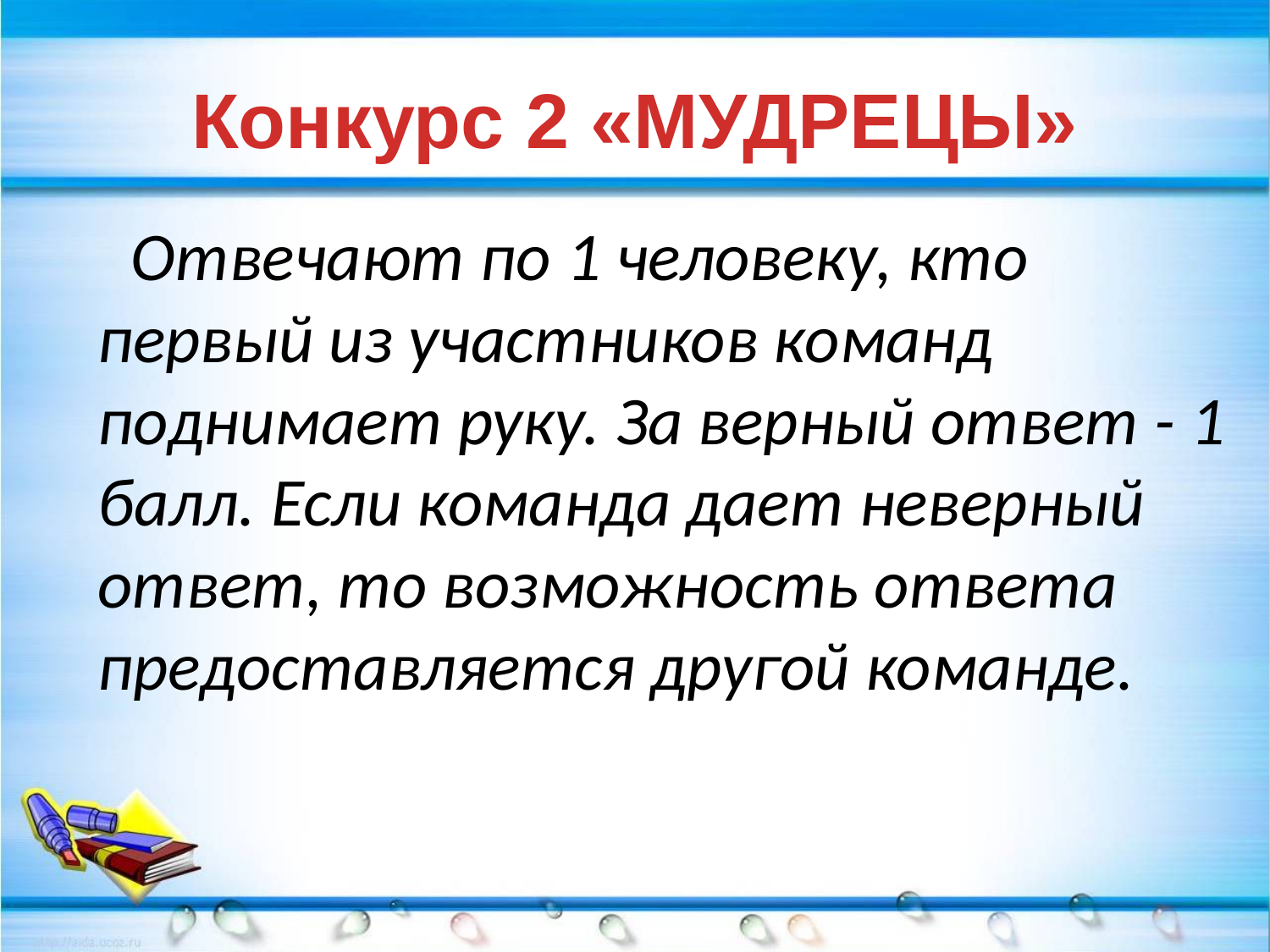

# Конкурс 2 «МУДРЕЦЫ»
       Отвечают по 1 человеку, кто первый из участников команд поднимает руку. За верный ответ - 1 балл. Если команда дает неверный ответ, то возможность ответа предоставляется другой команде.